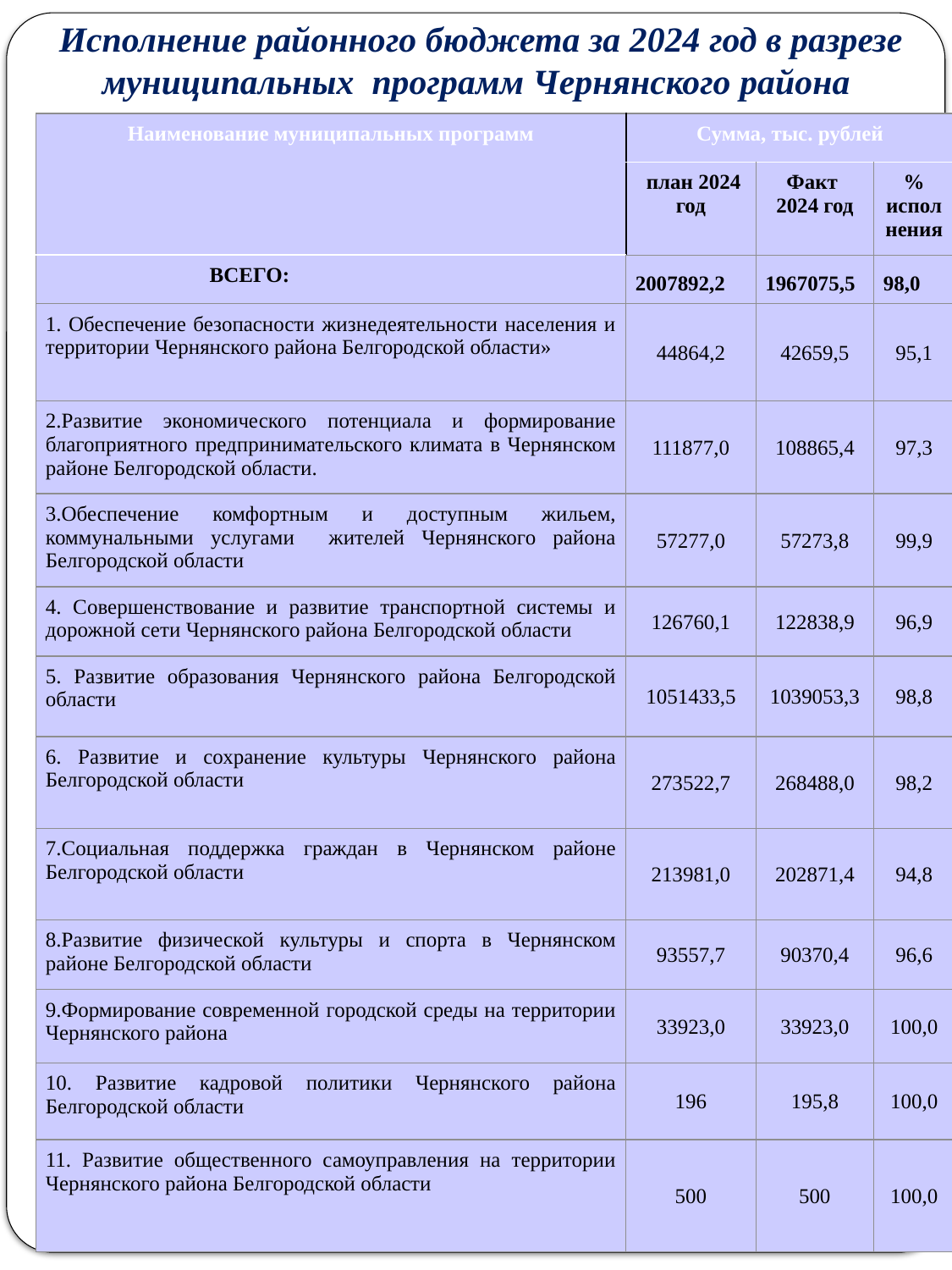

Исполнение районного бюджета за 2024 год в разрезе муниципальных  программ Чернянского района
| Наименование муниципальных программ | Сумма, тыс. рублей |  |  |
| --- | --- | --- | --- |
|  | план 2024 год | Факт 2024 год | % исполнения |
| ВСЕГО: | 2007892,2 | 1967075,5 | 98,0 |
| 1. Обеспечение безопасности жизнедеятельности населения и территории Чернянского района Белгородской области» | 44864,2 | 42659,5 | 95,1 |
| 2.Развитие экономического потенциала и формирование благоприятного предпринимательского климата в Чернянском районе Белгородской области. | 111877,0 | 108865,4 | 97,3 |
| 3.Обеспечение комфортным и доступным жильем, коммунальными услугами жителей Чернянского района Белгородской области | 57277,0 | 57273,8 | 99,9 |
| 4. Совершенствование и развитие транспортной системы и дорожной сети Чернянского района Белгородской области | 126760,1 | 122838,9 | 96,9 |
| 5. Развитие образования Чернянского района Белгородской области | 1051433,5 | 1039053,3 | 98,8 |
| 6. Развитие и сохранение культуры Чернянского района Белгородской области | 273522,7 | 268488,0 | 98,2 |
| 7.Социальная поддержка граждан в Чернянском районе Белгородской области | 213981,0 | 202871,4 | 94,8 |
| 8.Развитие физической культуры и спорта в Чернянском районе Белгородской области | 93557,7 | 90370,4 | 96,6 |
| 9.Формирование современной городской среды на территории Чернянского района | 33923,0 | 33923,0 | 100,0 |
| 10. Развитие кадровой политики Чернянского района Белгородской области | 196 | 195,8 | 100,0 |
| 11. Развитие общественного самоуправления на территории Чернянского района Белгородской области | 500 | 500 | 100,0 |